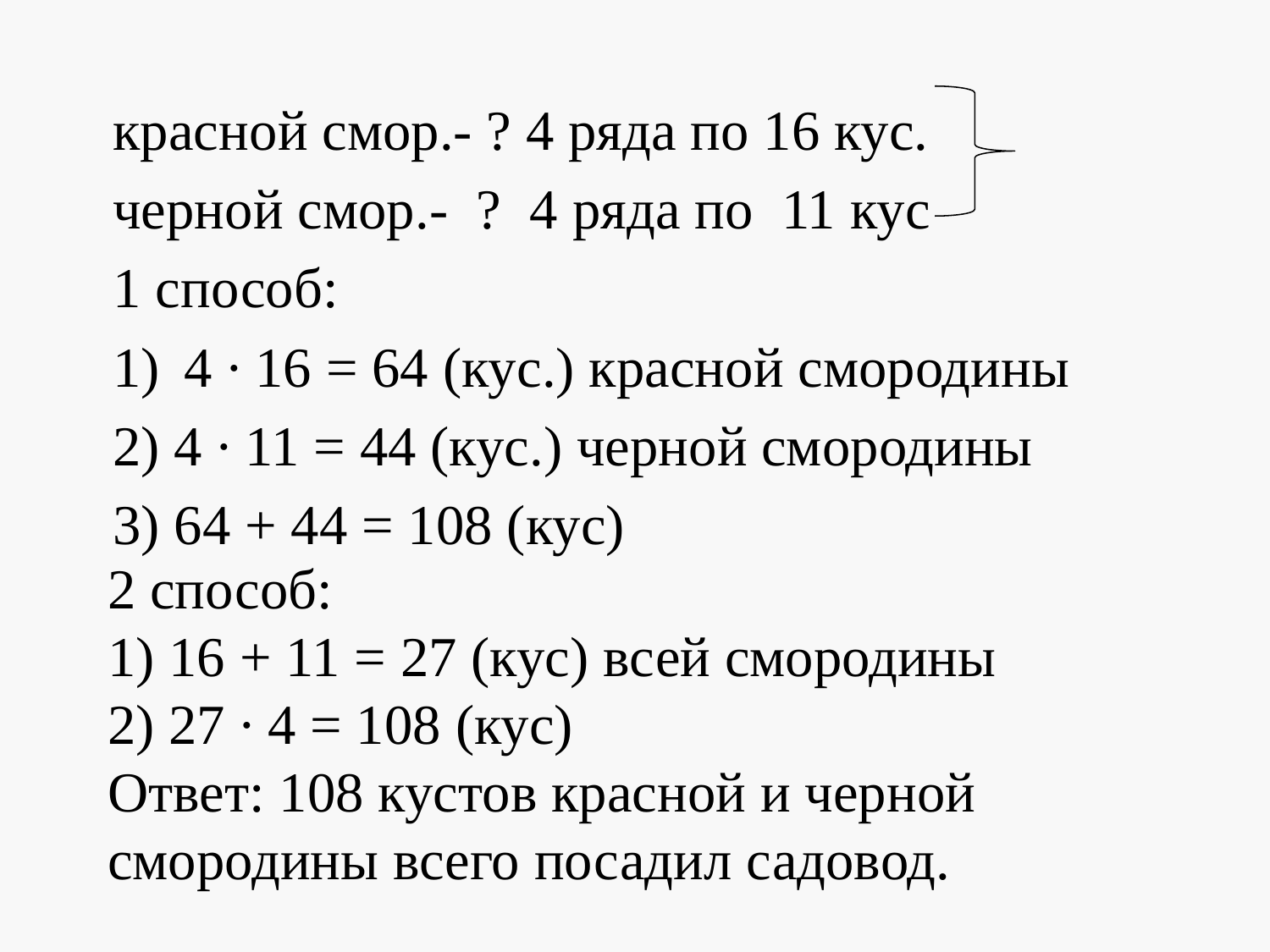

красной смор.- ? 4 ряда по 16 кус.
черной смор.-  ?  4 ряда по  11 кус
1 способ:
4 ∙ 16 = 64 (кус.) красной смородины
2) 4 ∙ 11 = 44 (кус.) черной смородины
3) 64 + 44 = 108 (кус)

# 2 способ: 1) 16 + 11 = 27 (кус) всей смородины 2) 27 ∙ 4 = 108 (кус) Ответ: 108 кустов красной и черной смородины всего посадил садовод.